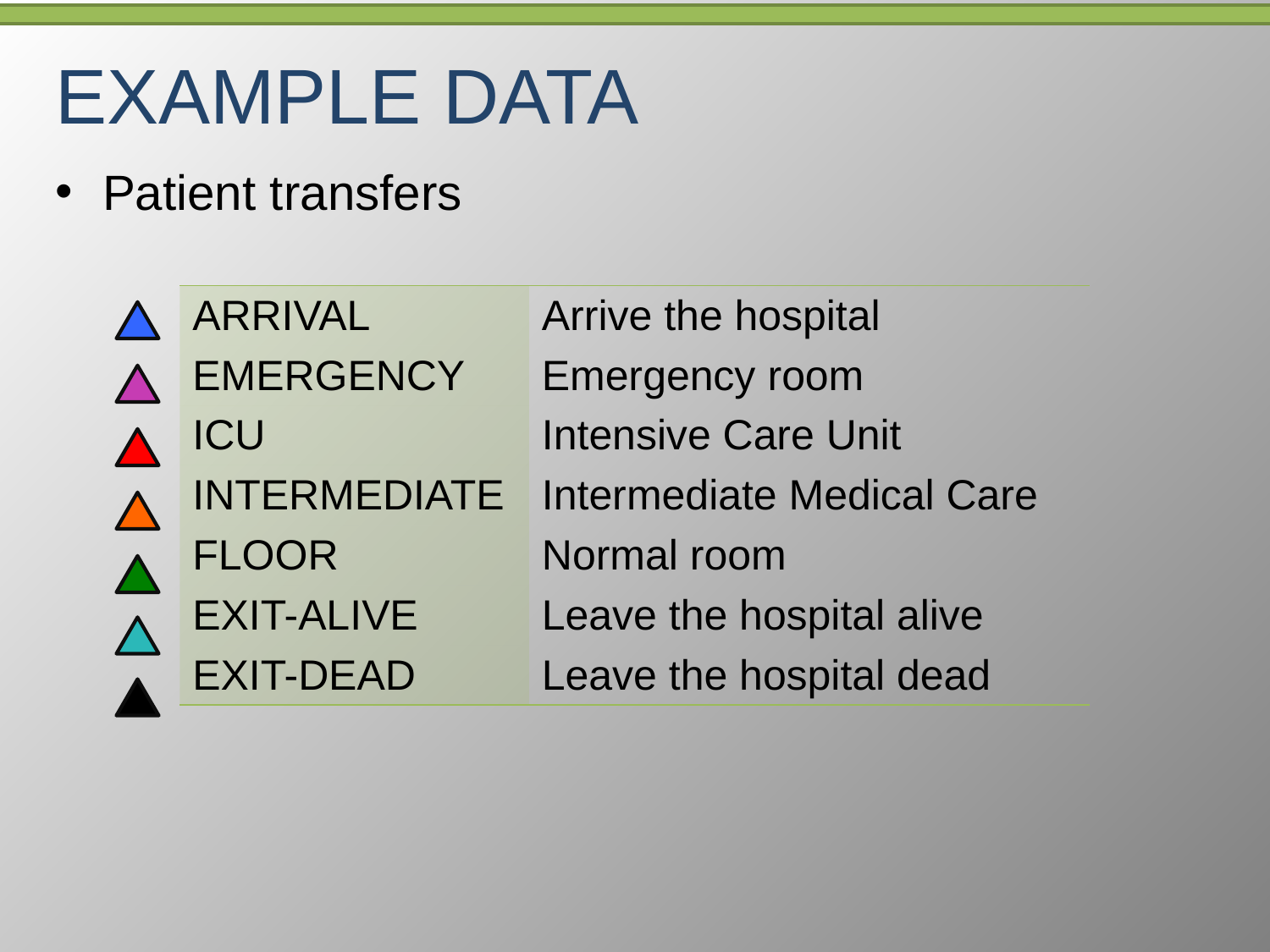

# Example data
Patient transfers
| Arrival | Arrive the hospital |
| --- | --- |
| Emergency | Emergency room |
| ICU | Intensive Care Unit |
| Intermediate | Intermediate Medical Care |
| Floor | Normal room |
| Exit-Alive | Leave the hospital alive |
| Exit-dead | Leave the hospital dead |